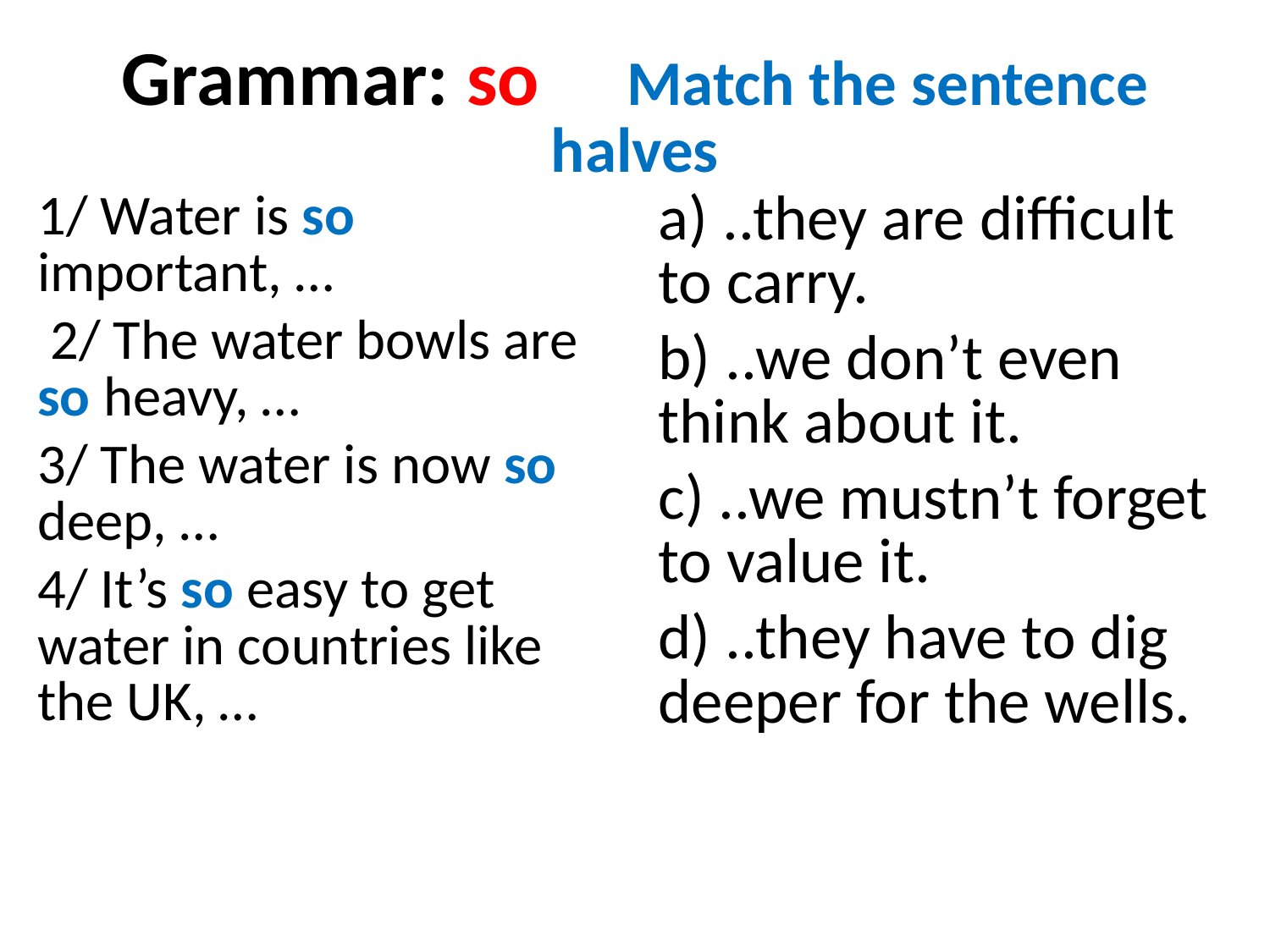

# Grammar: so     Match the sentence halves
1/ Water is so important, …
 2/ The water bowls are so heavy, …
3/ The water is now so deep, …
4/ It’s so easy to get water in countries like the UK, …
a) ..they are difficult to carry.
b) ..we don’t even think about it.
c) ..we mustn’t forget to value it.
d) ..they have to dig deeper for the wells.